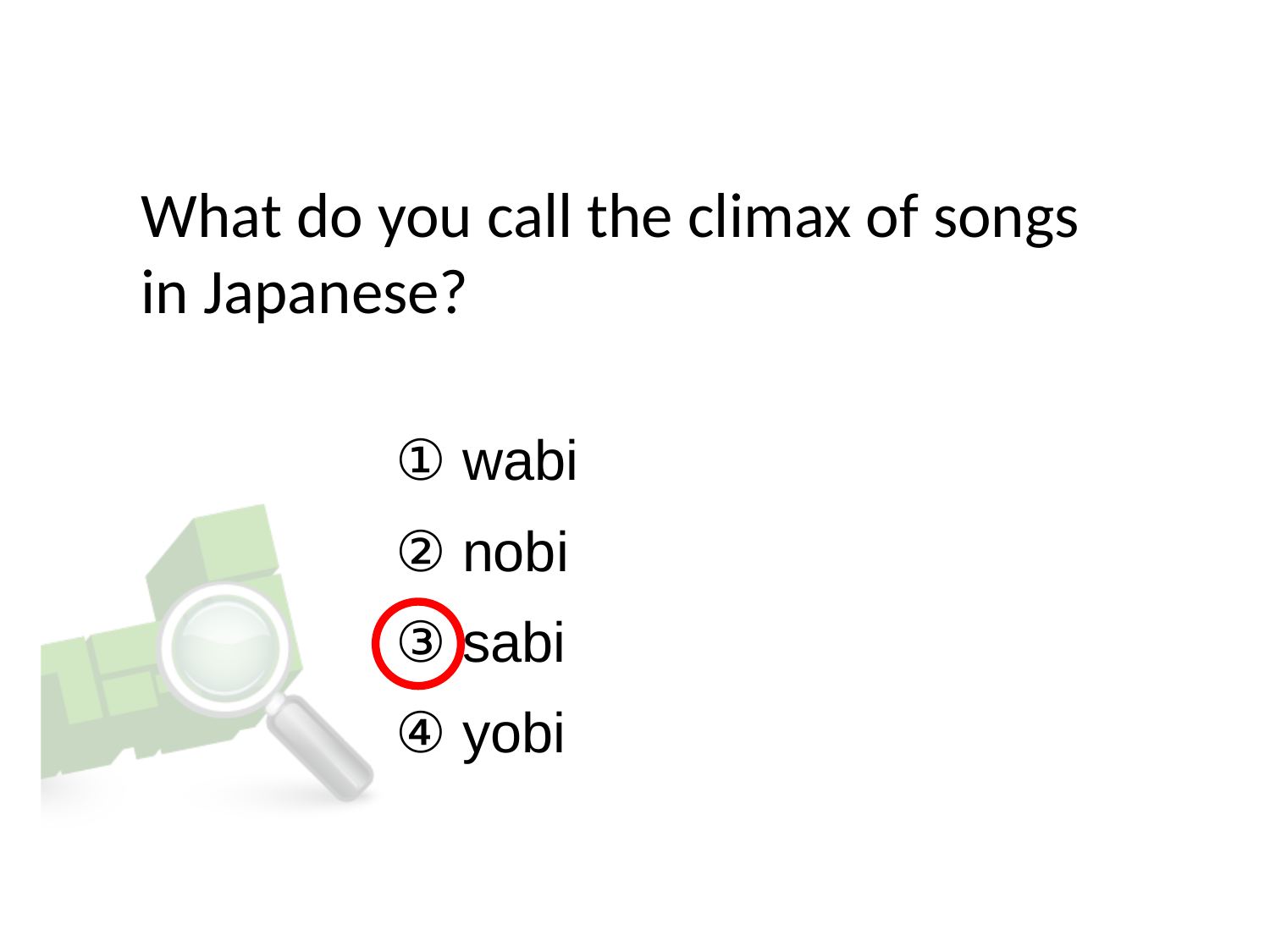

# What do you call the climax of songs in Japanese?
① wabi
② nobi
③ sabi
④ yobi